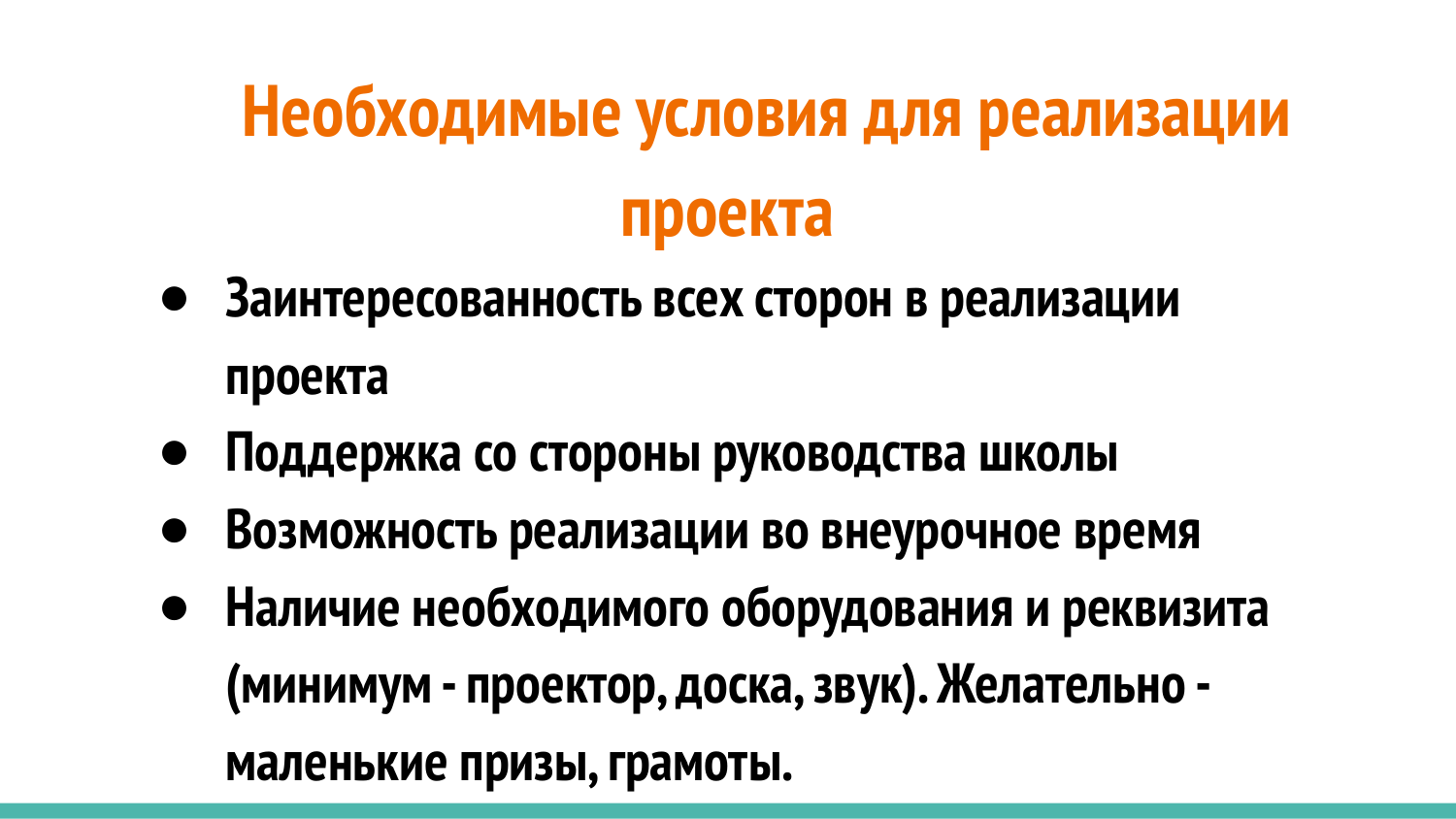

# Необходимые условия для реализации проекта
Заинтересованность всех сторон в реализации проекта
Поддержка со стороны руководства школы
Возможность реализации во внеурочное время
Наличие необходимого оборудования и реквизита (минимум - проектор, доска, звук). Желательно - маленькие призы, грамоты.